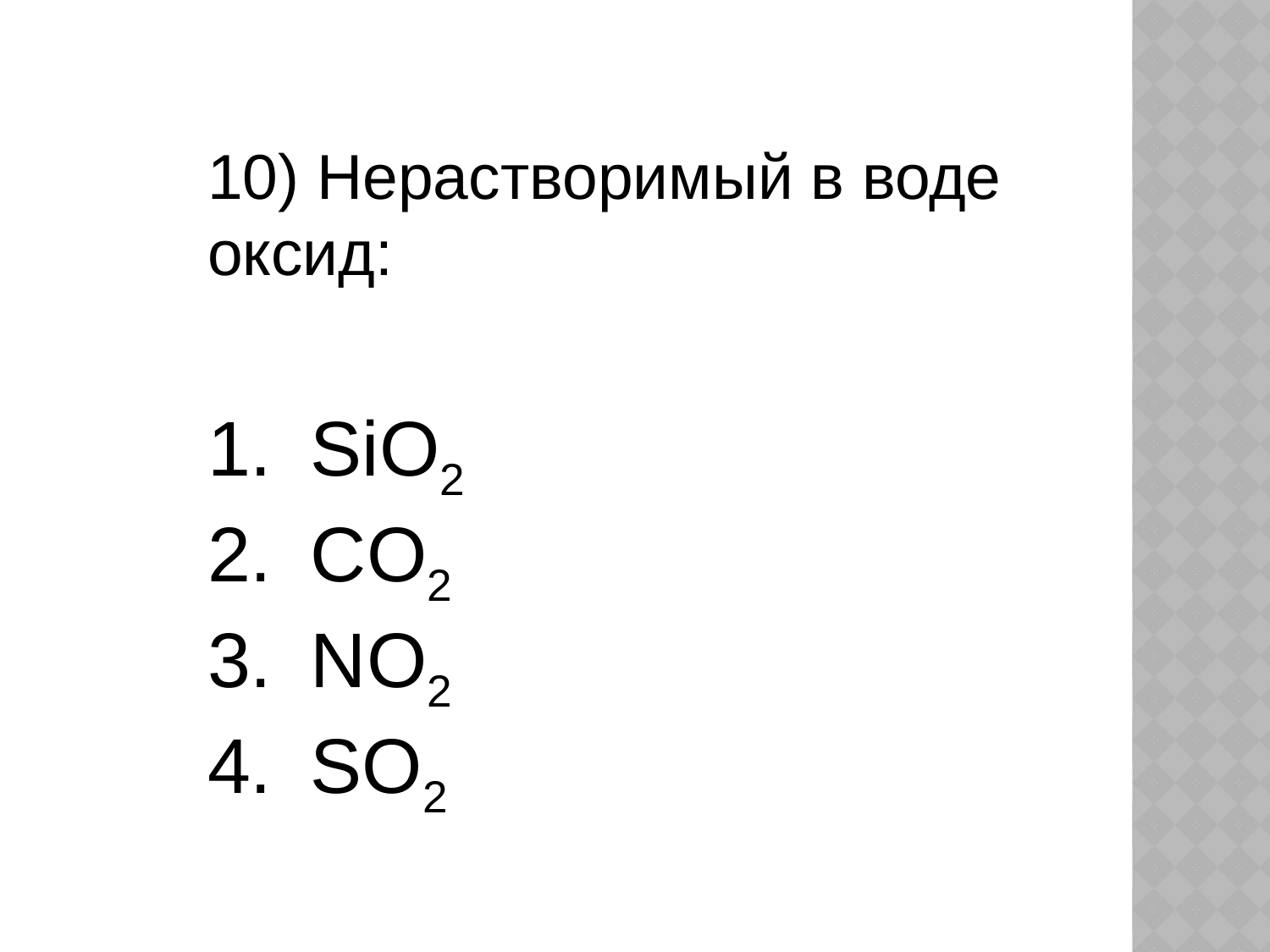

10) Нерастворимый в воде оксид:
SiO2
CO2
NO2
SO2